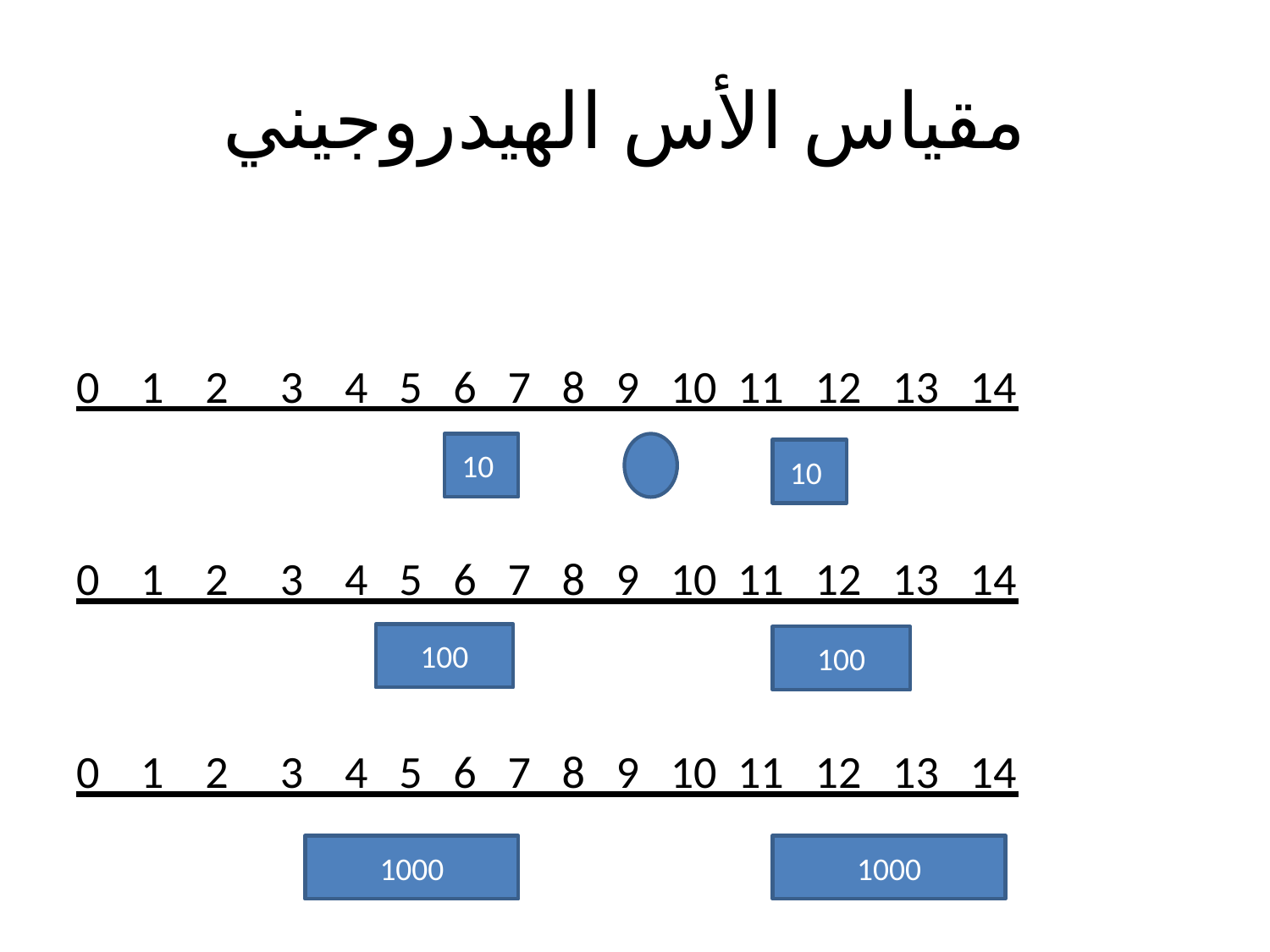

# مقياس الأس الهيدروجيني

0    1    2     3    4   5   6   7   8   9   10  11   12   13   14

0    1    2     3    4   5   6   7   8   9   10  11   12   13   14

0    1    2     3    4   5   6   7   8   9   10  11   12   13   14

10

10
100
100
1000
1000